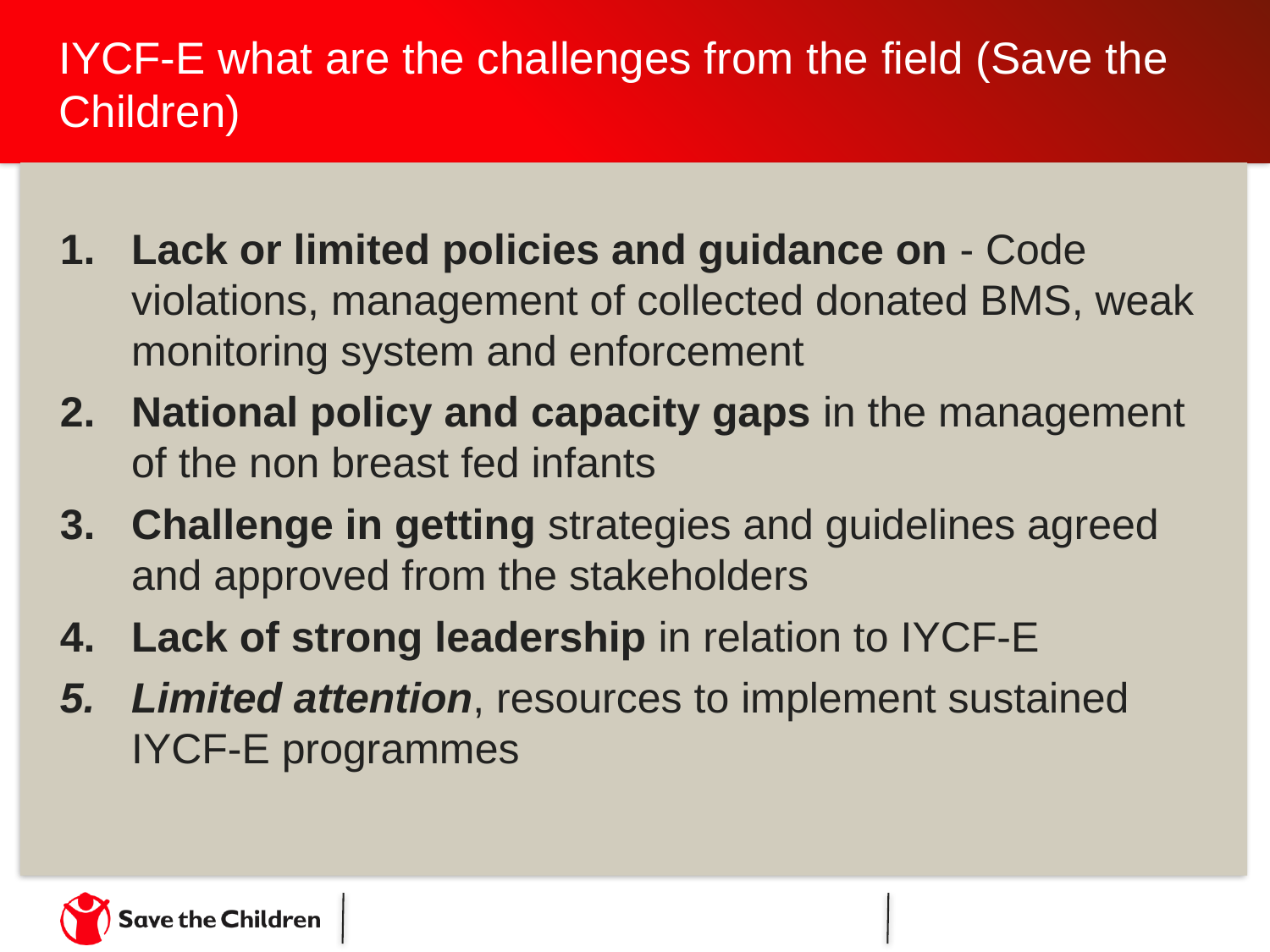

# IYCF-E what are the challenges from the field (Save the Children)
Lack or limited policies and guidance on - Code violations, management of collected donated BMS, weak  monitoring system and enforcement
National policy and capacity gaps in the management of the non breast fed infants
Challenge in getting strategies and guidelines agreed and approved from the stakeholders
Lack of strong leadership in relation to IYCF-E
Limited attention, resources to implement sustained IYCF-E programmes